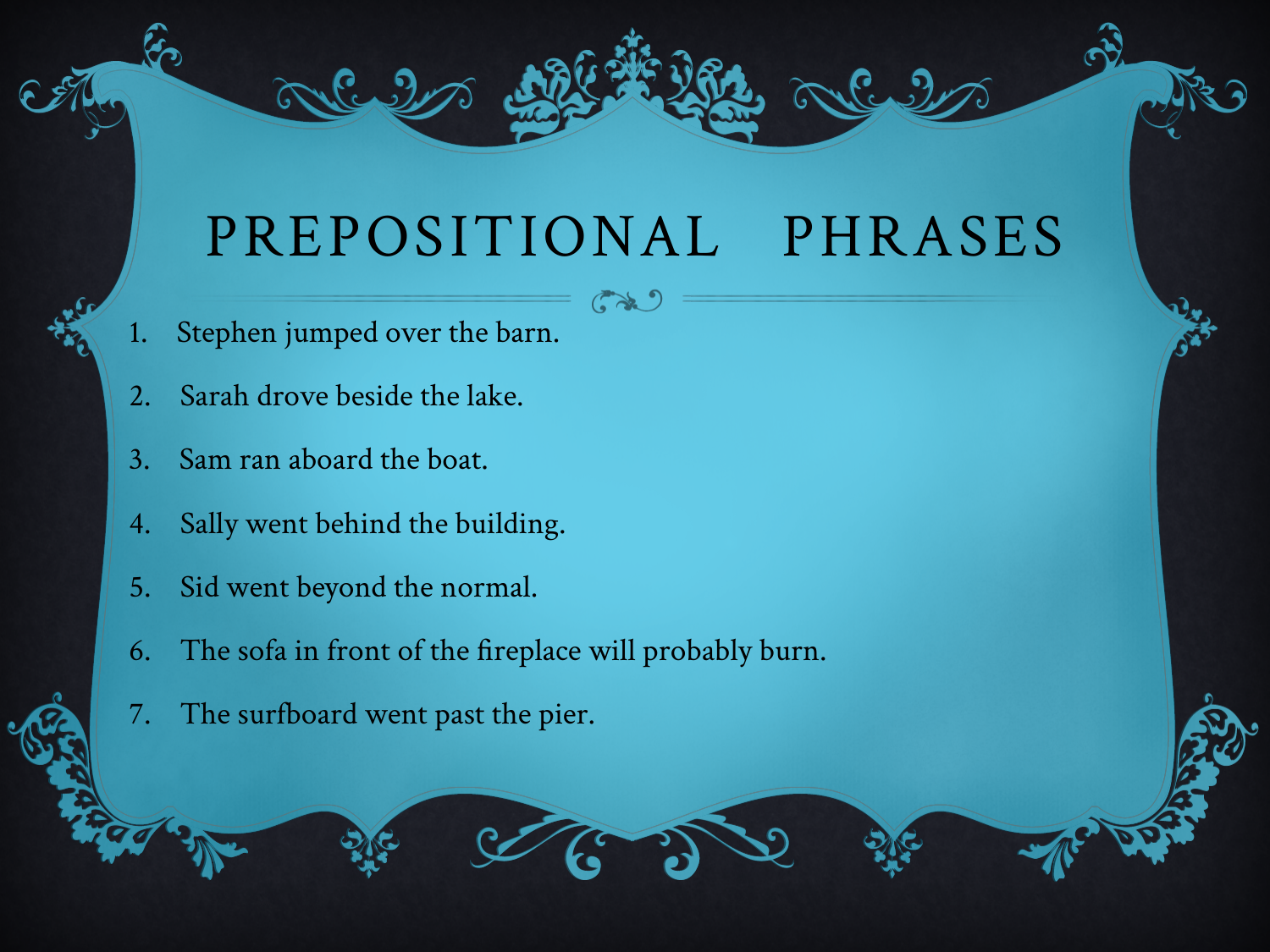

# Prepositional   Phrases
1.    Stephen jumped over the barn.
2.    Sarah drove beside the lake.
3.    Sam ran aboard the boat.
4.    Sally went behind the building.
5.    Sid went beyond the normal.
6.    The sofa in front of the fireplace will probably burn.
7.    The surfboard went past the pier.